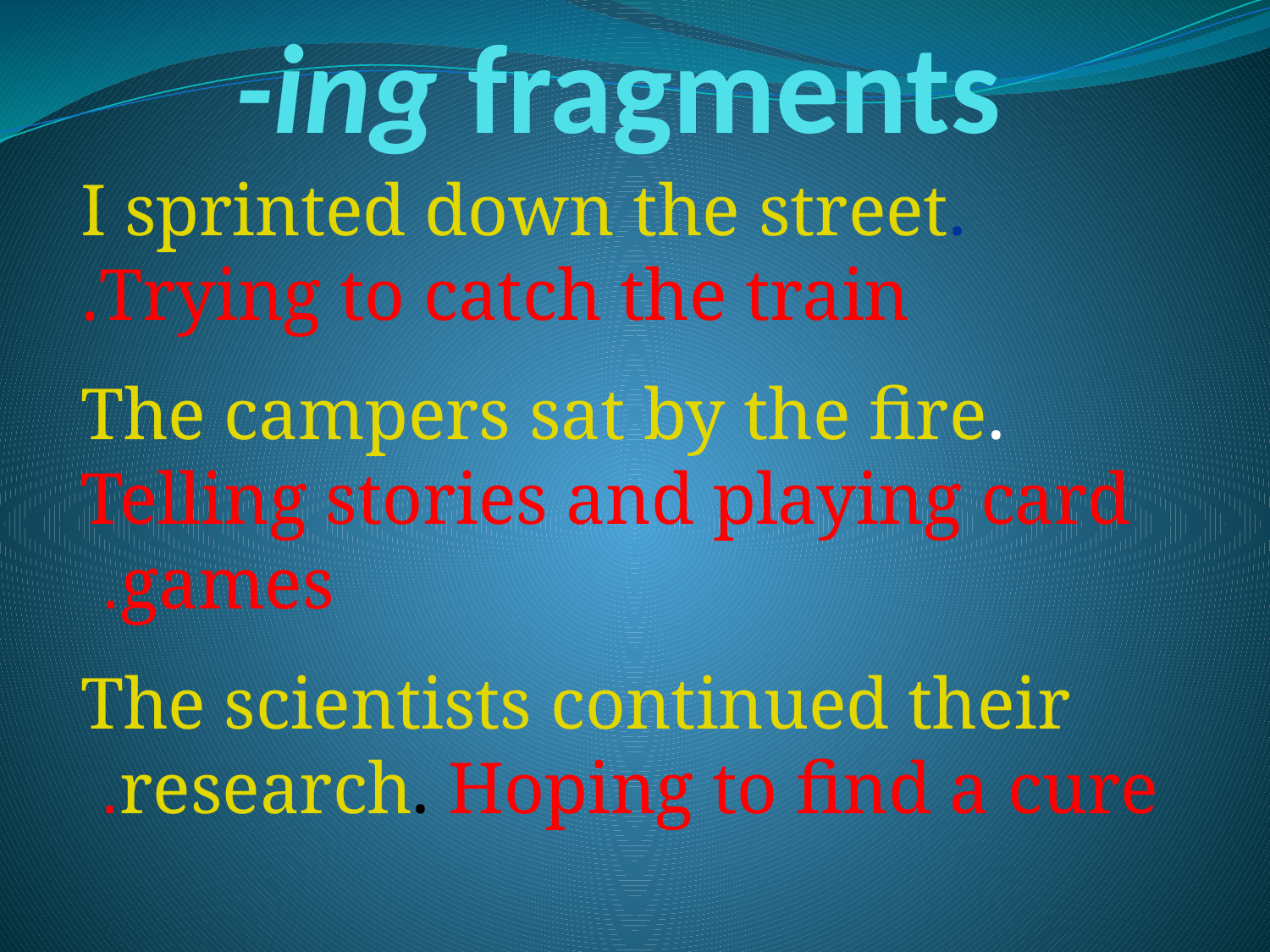

# -ing fragments
I sprinted down the street. Trying to catch the train.
The campers sat by the fire. Telling stories and playing card games.
The scientists continued their research. Hoping to find a cure.